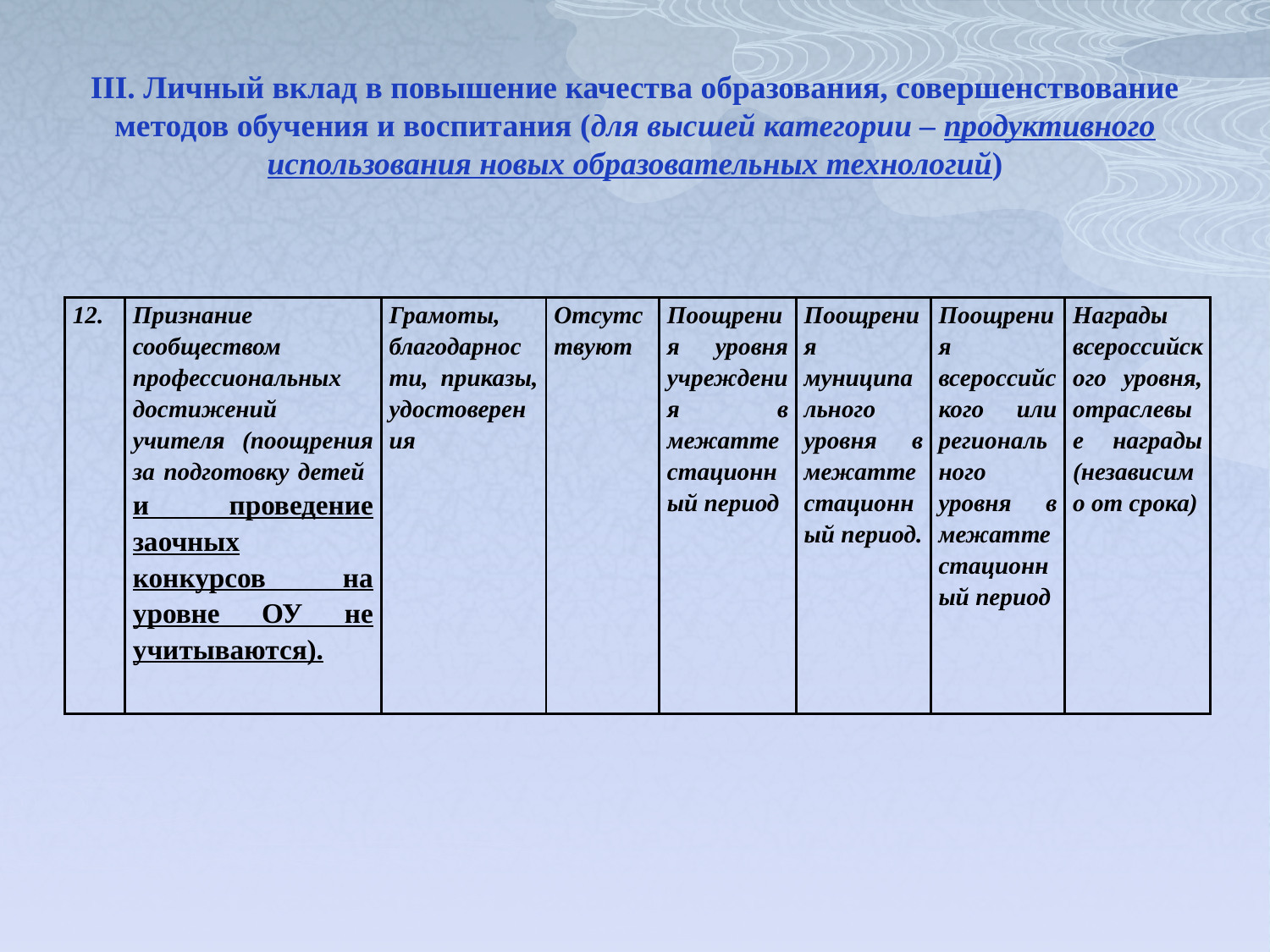

# III. Личный вклад в повышение качества образования, совершенствование методов обучения и воспитания (для высшей категории – продуктивного использования новых образовательных технологий)
| 12. | Признание сообществом профессиональных достижений учителя (поощрения за подготовку детей и проведение заочных конкурсов на уровне ОУ не учитываются). | Грамоты, благодарности, приказы, удостоверения | Отсутствуют | Поощрения уровня учреждения в межаттестационный период | Поощрения муниципального уровня в межаттестационный период. | Поощрения всероссийского или регионального уровня в межаттестационный период | Награды всероссийского уровня, отраслевые награды (независимо от срока) |
| --- | --- | --- | --- | --- | --- | --- | --- |